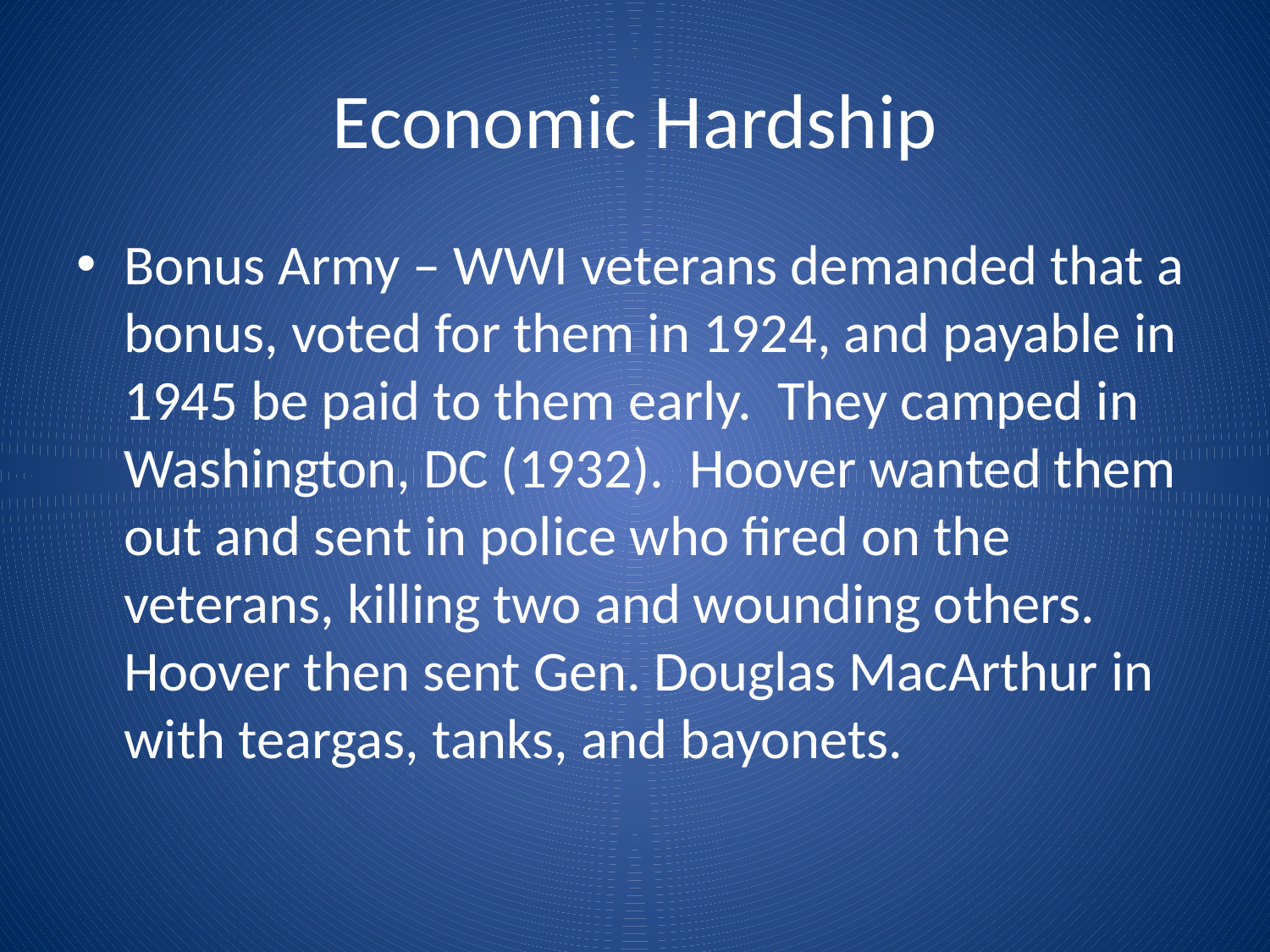

# Economic Hardship
Bonus Army – WWI veterans demanded that a bonus, voted for them in 1924, and payable in 1945 be paid to them early.  They camped in Washington, DC (1932).  Hoover wanted them out and sent in police who fired on the veterans, killing two and wounding others.  Hoover then sent Gen. Douglas MacArthur in with teargas, tanks, and bayonets.